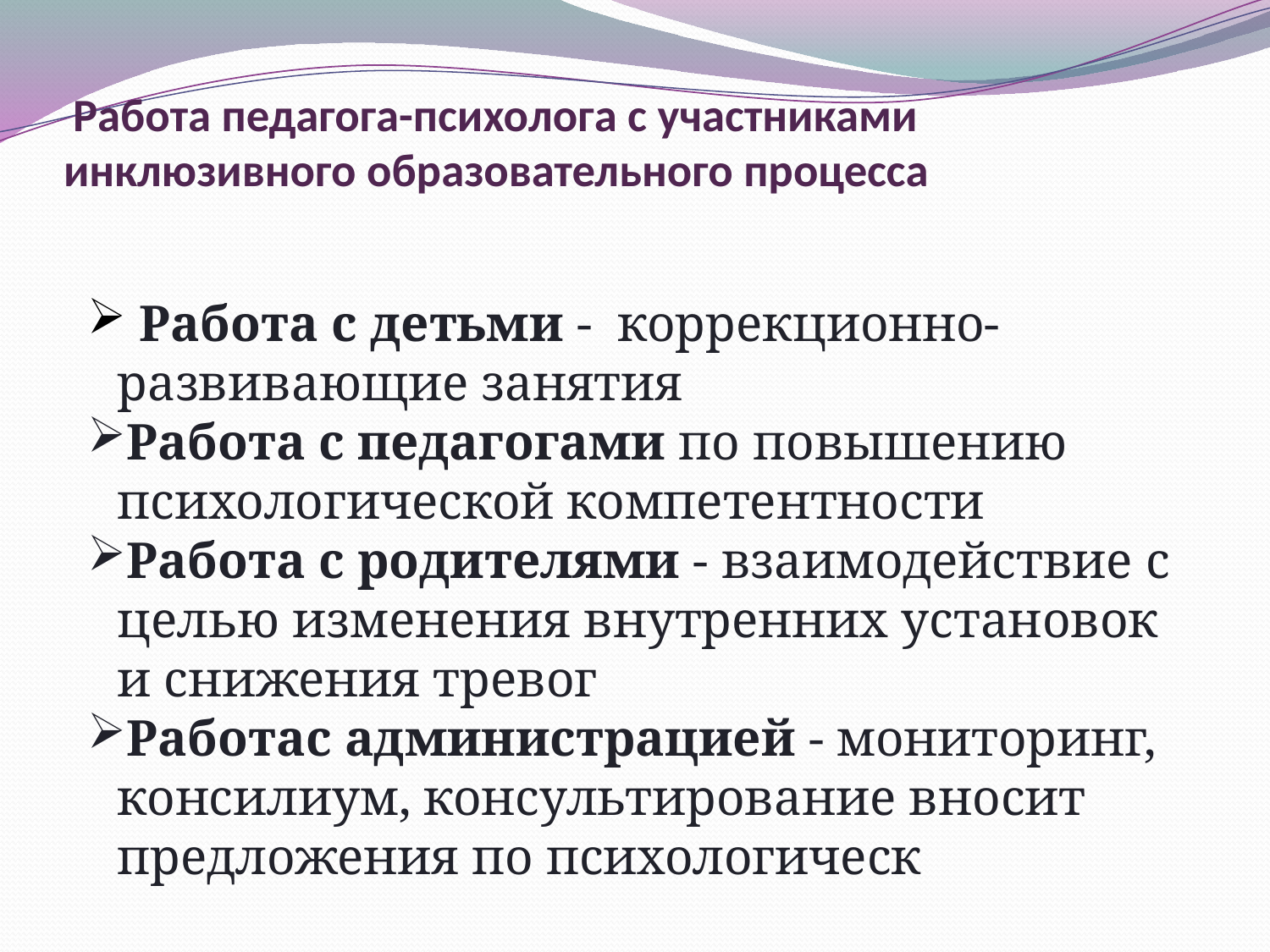

# Работа педагога-психолога с участниками инклюзивного образовательного процесса
 Работа с детьми -  коррекционно-развивающие занятия
Работа с педагогами по повышению психологической компетентности
Работа с родителями - взаимодействие с целью изменения внутренних установок и снижения тревог
Работас администрацией - мониторинг, консилиум, консультирование вносит предложения по психологическ